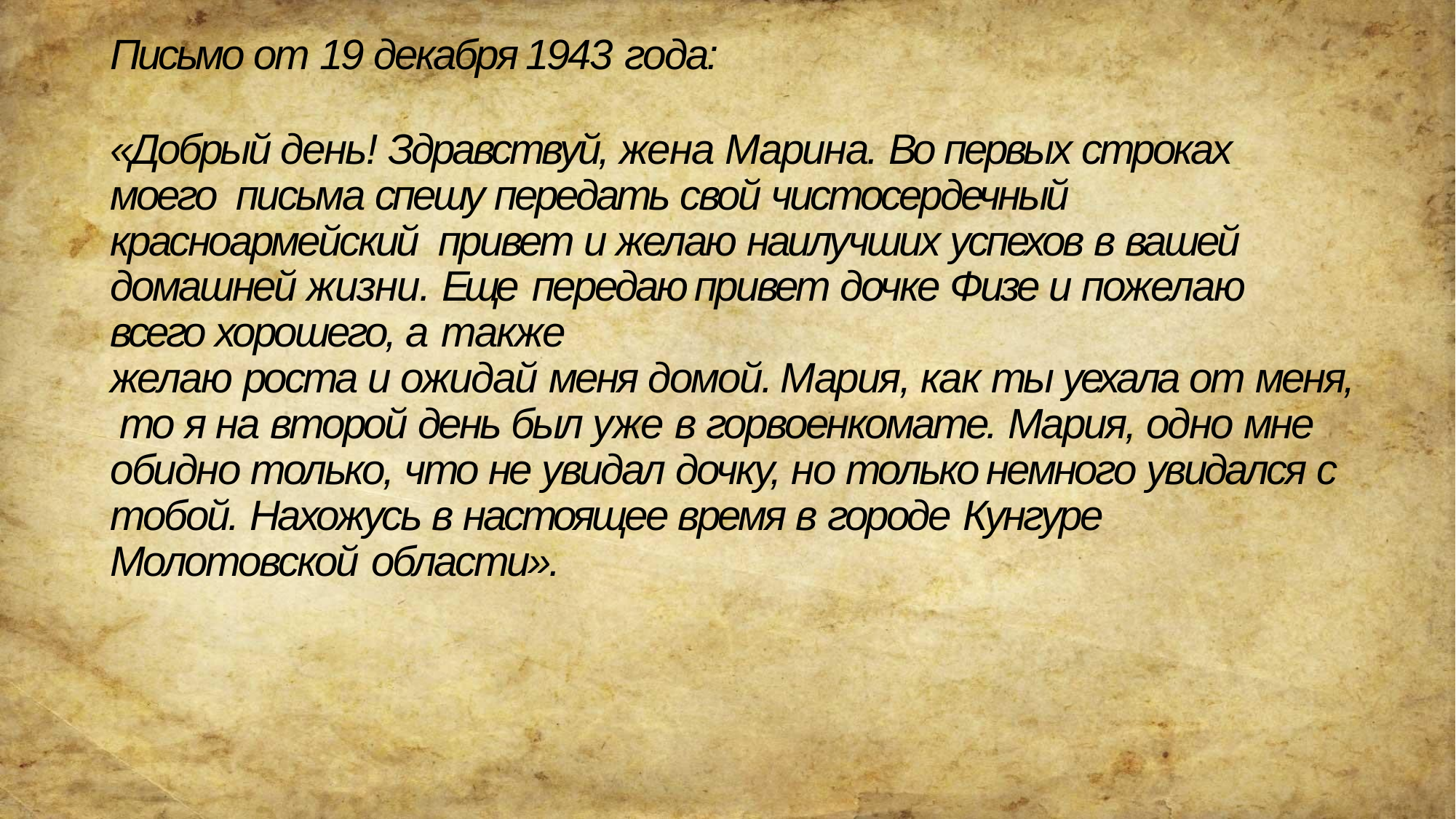

Письмо от 19 декабря 1943 года:

«Добрый день! Здравствуй, жена Марина. Во первых строках моего  письма спешу передать свой чистосердечный красноармейский  привет и желаю наилучших успехов в вашей домашней жизни. Еще  передаю привет дочке Физе и пожелаю всего хорошего, а также
желаю роста и ожидай меня домой. Мария, как ты уехала от меня,  то я на второй день был уже в горвоенкомате. Мария, одно мне  обидно только, что не увидал дочку, но только немного увидался с  тобой. Нахожусь в настоящее время в городе Кунгуре
Молотовской области».